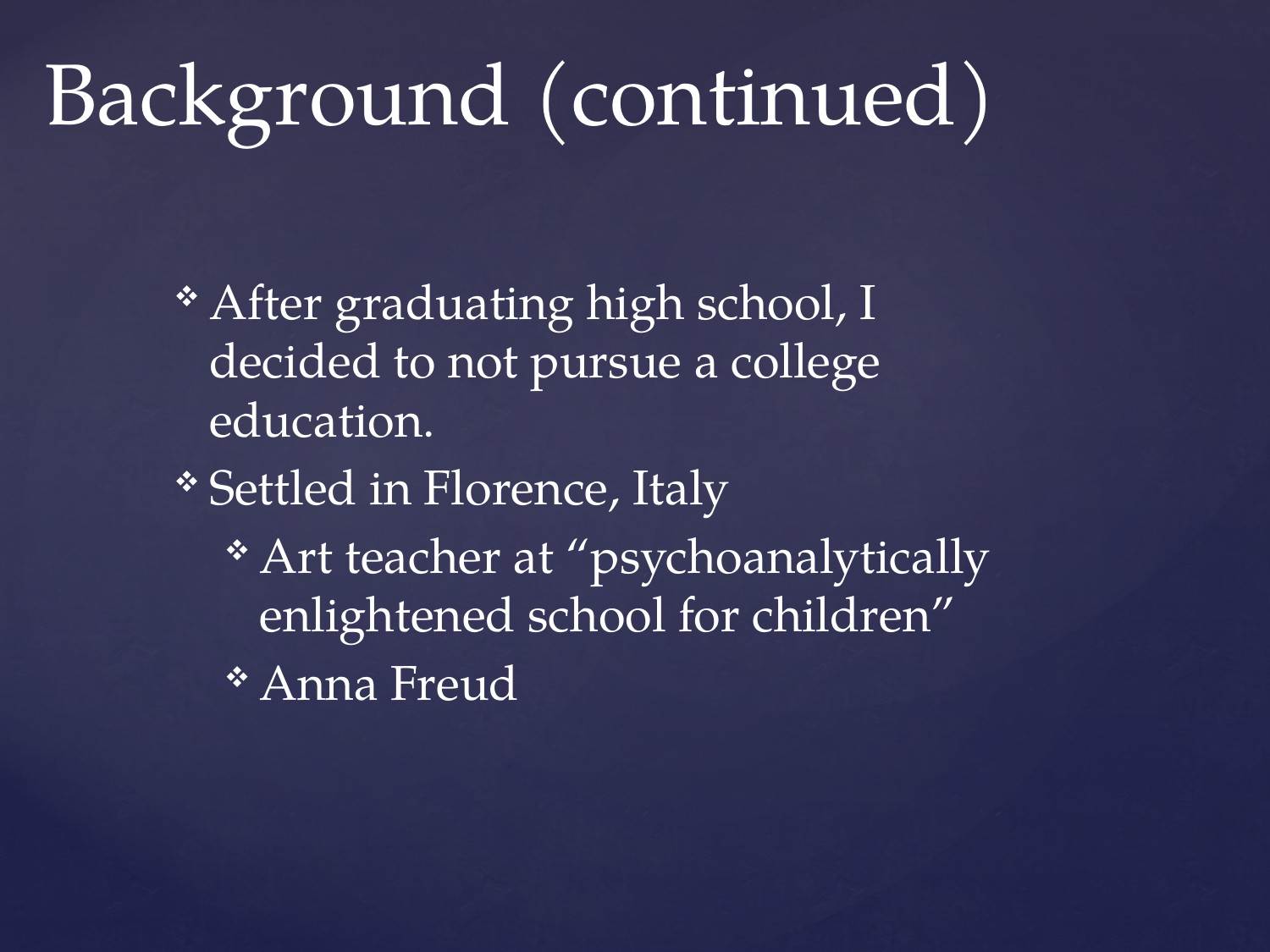

# Background (continued)
After graduating high school, I decided to not pursue a college education.
Settled in Florence, Italy
Art teacher at “psychoanalytically enlightened school for children”
Anna Freud